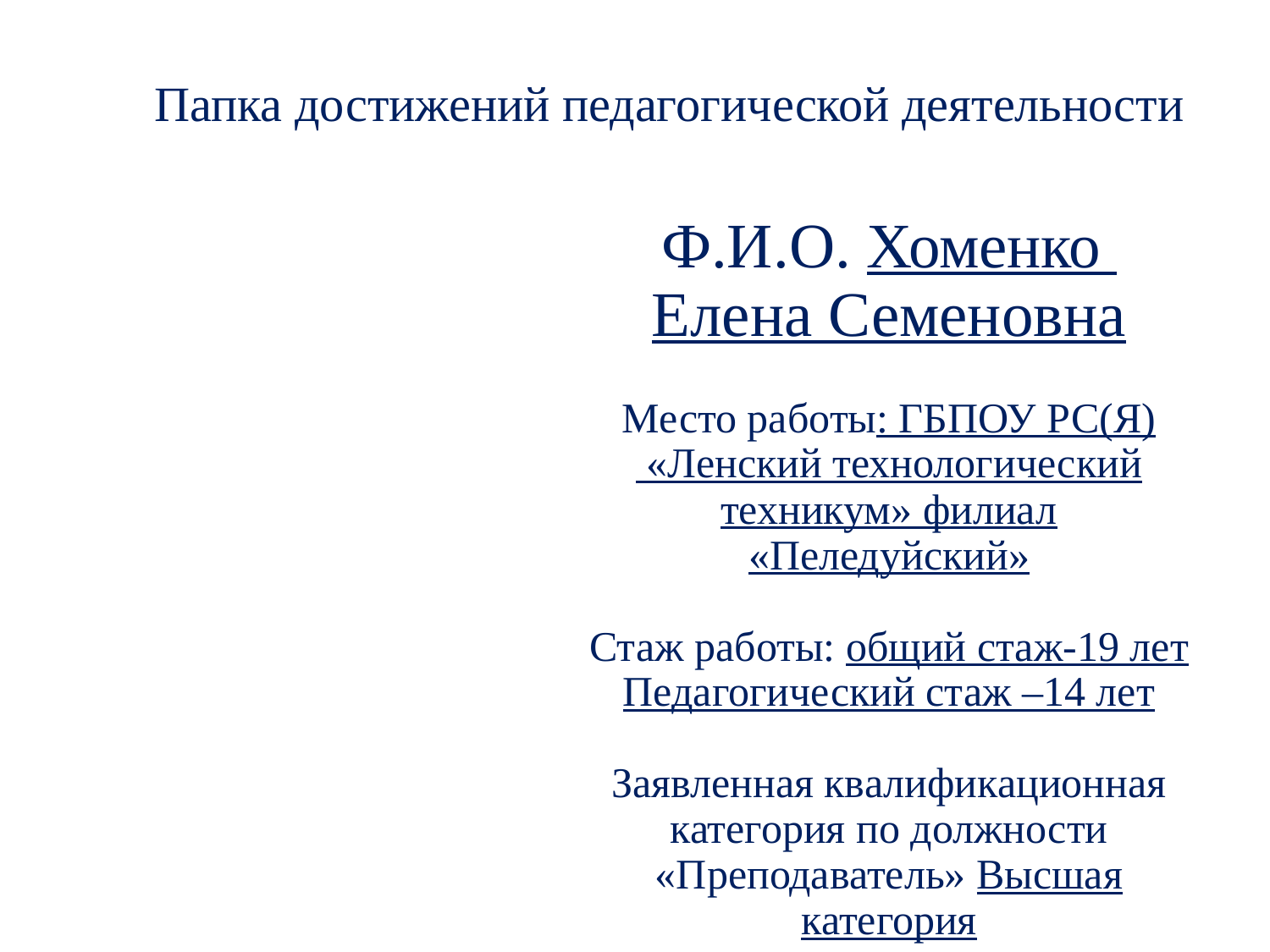

Папка достижений педагогической деятельности

# Ф.И.О. Хоменко  Елена Семеновна Место работы: ГБПОУ РС(Я) «Ленский технологический техникум» филиал «Пеледуйский» Стаж работы: общий стаж-19 лет Педагогический стаж –14 лет Заявленная квалификационная категория по должности «Преподаватель» Высшая категория